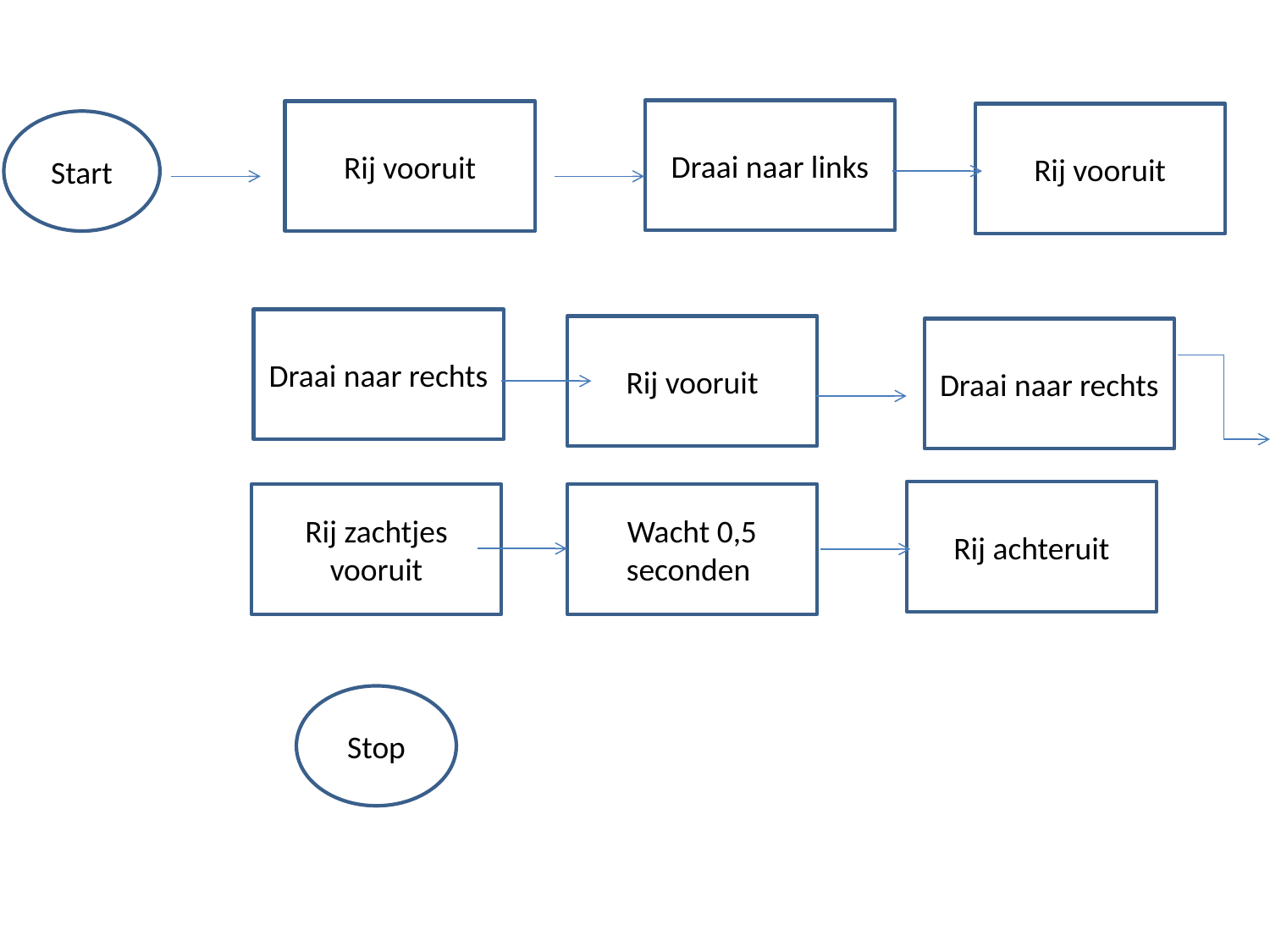

Draai naar links
Rij vooruit
Rij vooruit
Start
Draai naar rechts
Rij vooruit
Draai naar rechts
Rij achteruit
Rij zachtjes vooruit
Wacht 0,5 seconden
Stop